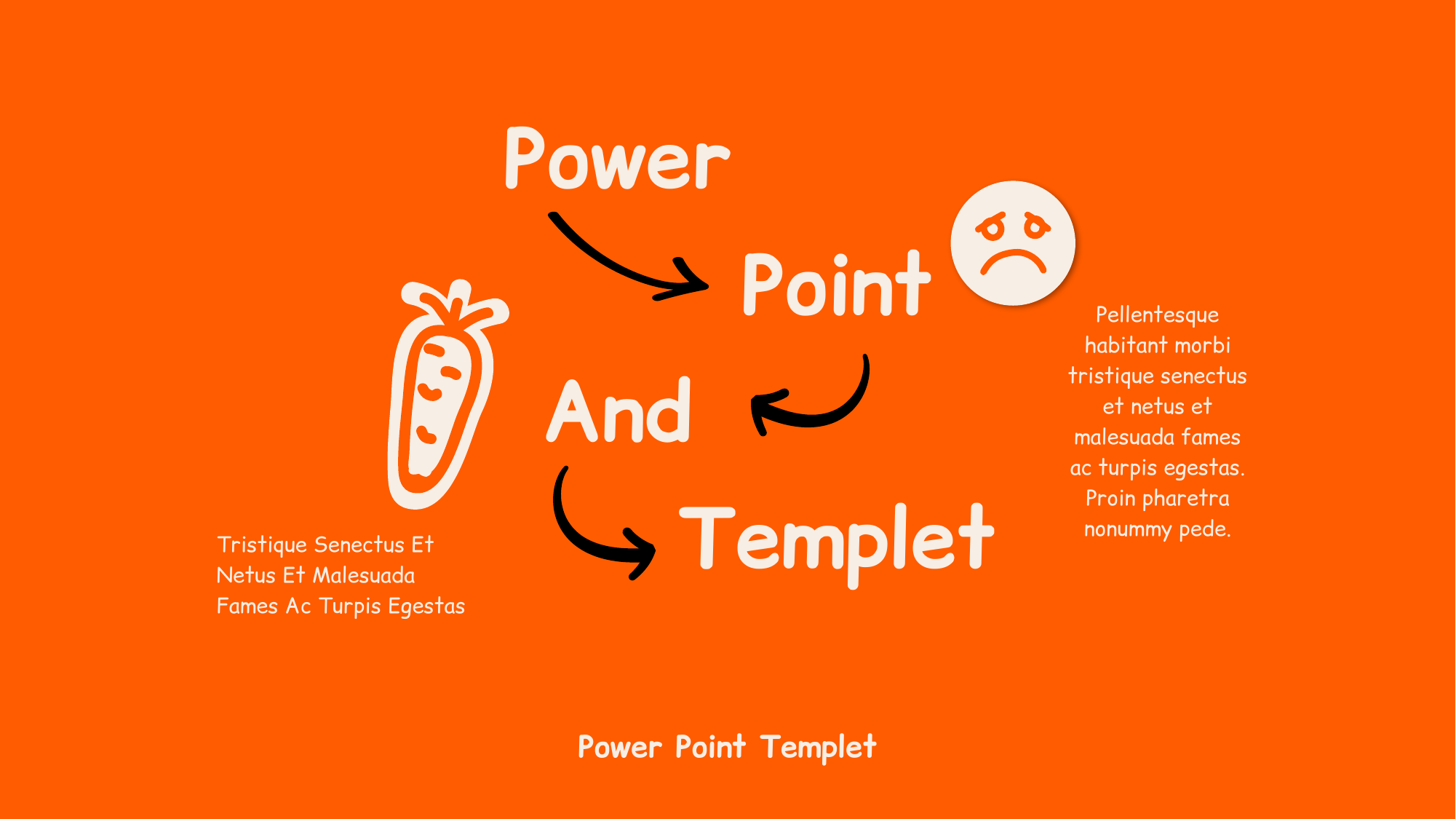

Power

Point

Pellentesque habitant morbi tristique senectus et netus et malesuada fames ac turpis egestas. Proin pharetra nonummy pede.

And
Templet

Tristique Senectus Et Netus Et Malesuada Fames Ac Turpis Egestas
Power Point Templet